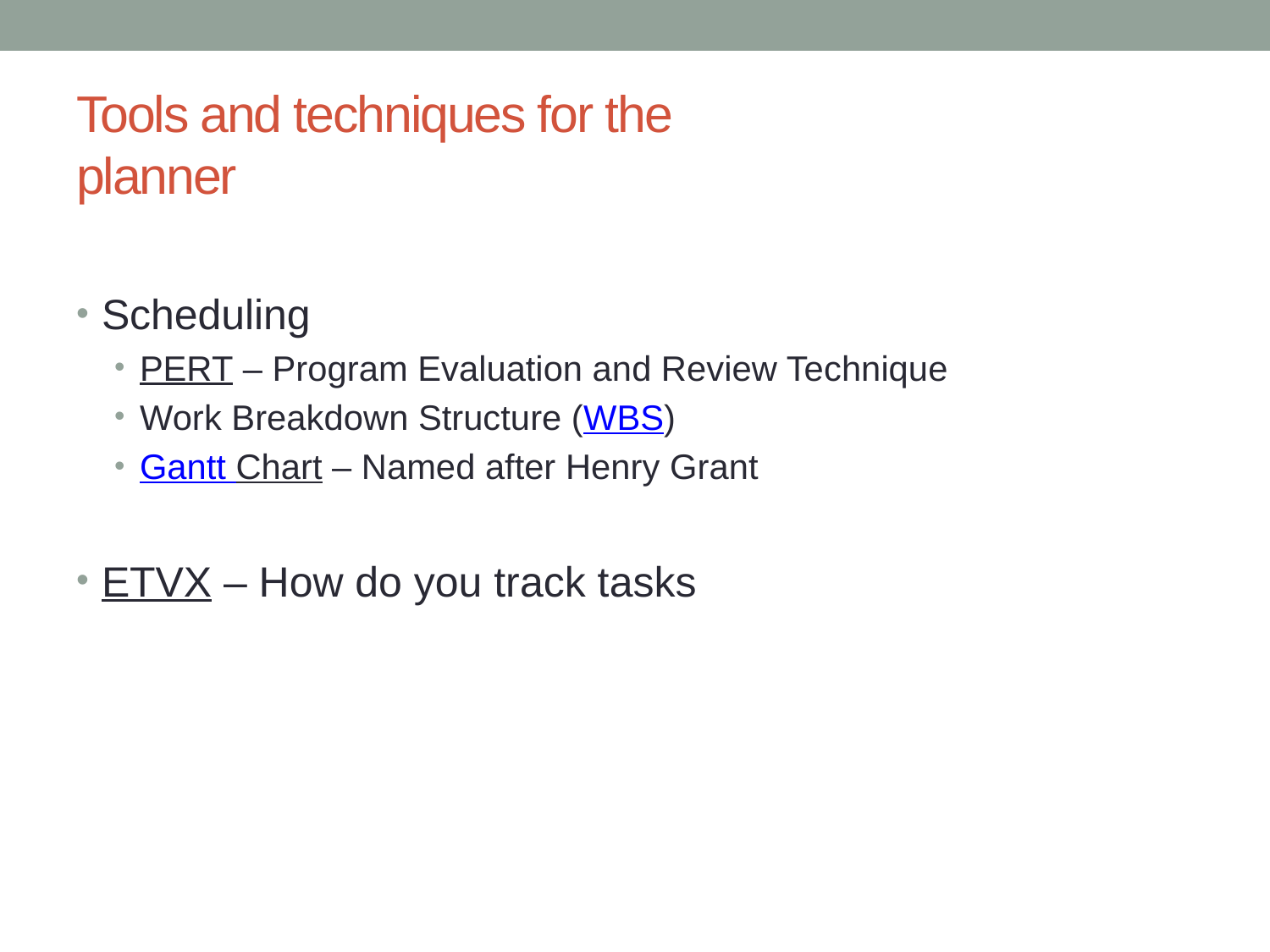

# Tools and techniques for the planner

Scheduling
PERT – Program Evaluation and Review Technique
Work Breakdown Structure (WBS)
Gantt Chart – Named after Henry Grant

ETVX – How do you track tasks